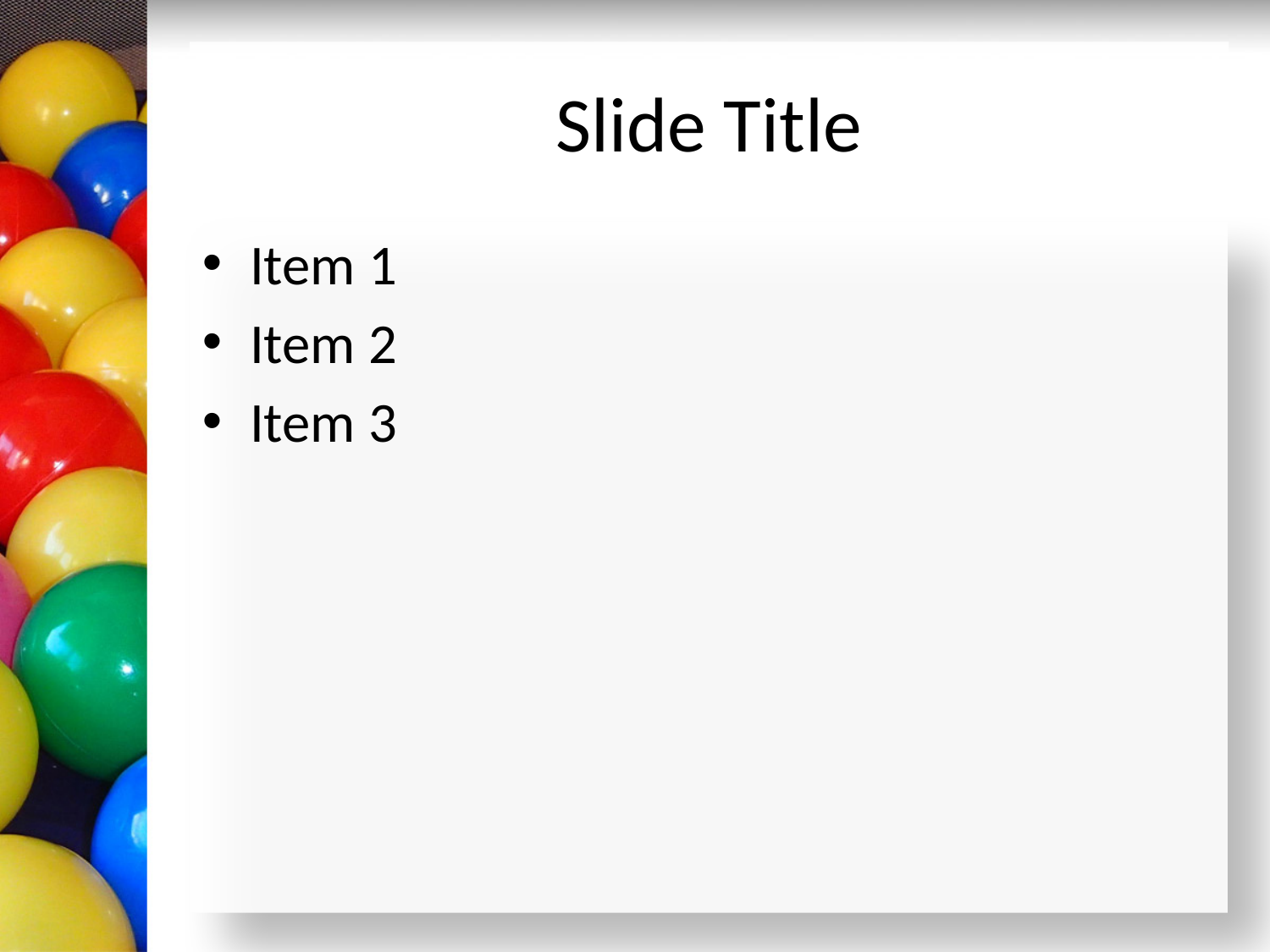

# Slide Title
Item 1
Item 2
Item 3